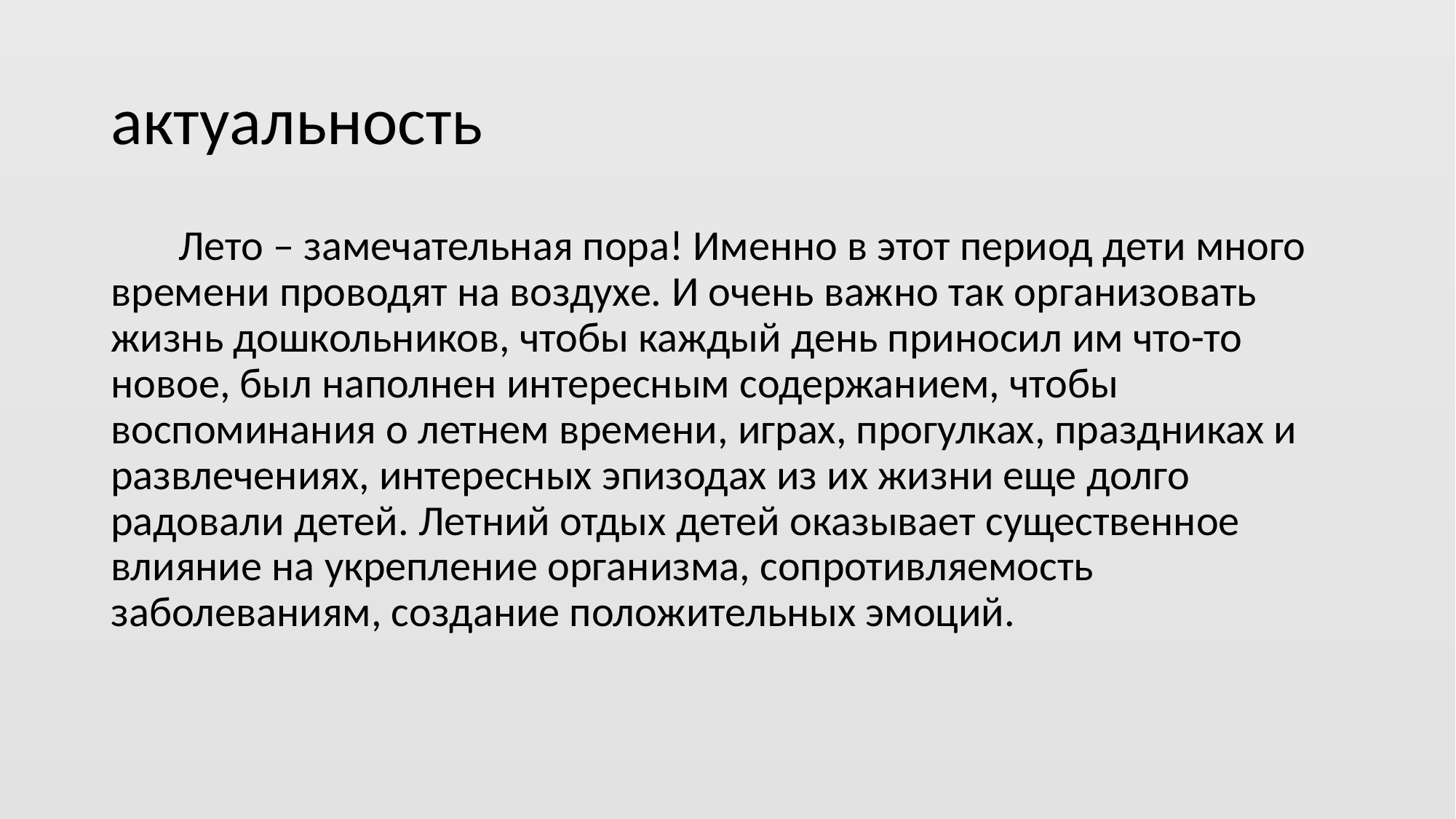

# актуальность
       Лето – замечательная пора! Именно в этот период дети много времени проводят на воздухе. И очень важно так организовать жизнь дошкольников, чтобы каждый день приносил им что-то новое, был наполнен интересным содержанием, чтобы воспоминания о летнем времени, играх, прогулках, праздниках и развлечениях, интересных эпизодах из их жизни еще долго радовали детей. Летний отдых детей оказывает существенное влияние на укрепление организма, сопротивляемость заболеваниям, создание положительных эмоций.